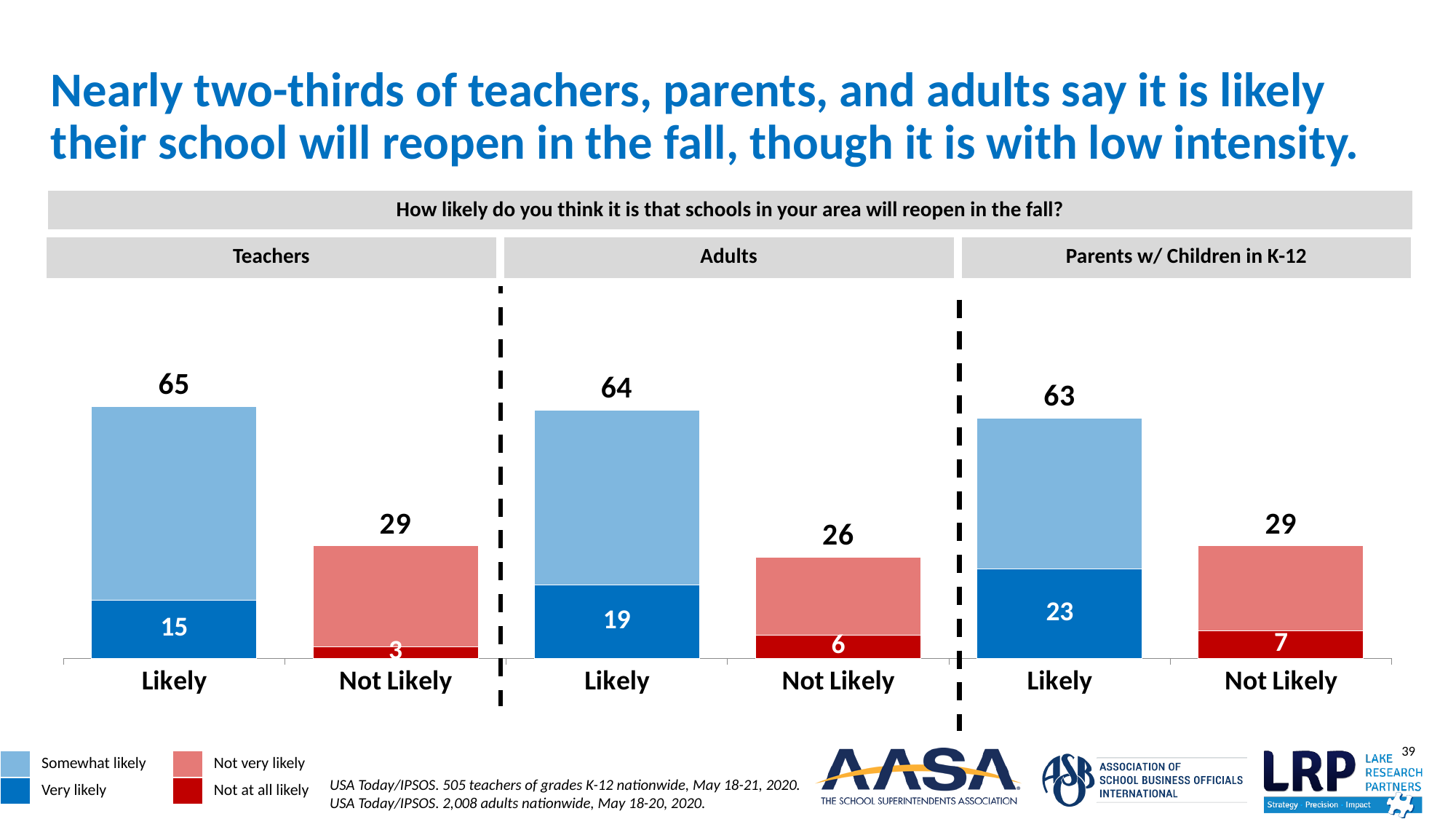

# Nearly two-thirds of teachers, parents, and adults say it is likely their school will reopen in the fall, though it is with low intensity.
| How likely do you think it is that schools in your area will reopen in the fall? |
| --- |
| Teachers | Adults | Parents w/ Children in K-12 |
| --- | --- | --- |

### Chart

| Category | Strong | Not Strong | TOTAL AUTOSUM |
|---|---|---|---|
| Likely | 15.0 | 50.0 | 65.0 |
| Not Likely | 3.0 | 26.0 | 29.0 |
| Likely | 19.0 | 45.0 | 64.0 |
| Not Likely | 6.0 | 20.0 | 26.0 |
| Likely | 23.0 | 39.0 | 63.0 |
| Not Likely | 7.0 | 22.0 | 29.0 |
|  | Somewhat likely |  | Not very likely |
| --- | --- | --- | --- |
|  | Very likely |  | Not at all likely |
USA Today/IPSOS. 505 teachers of grades K-12 nationwide, May 18-21, 2020.
USA Today/IPSOS. 2,008 adults nationwide, May 18-20, 2020.